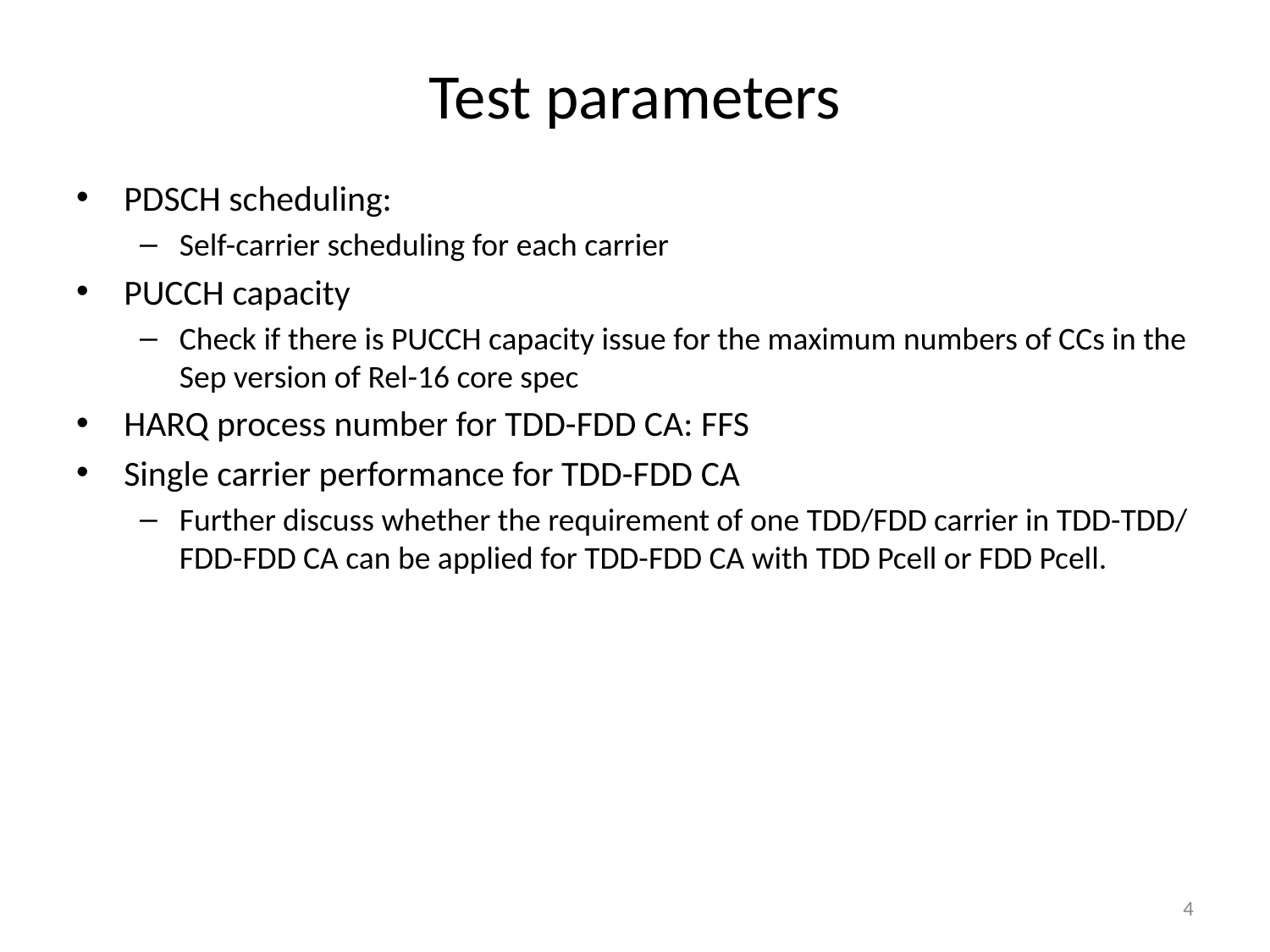

# Test parameters
PDSCH scheduling:
Self-carrier scheduling for each carrier
PUCCH capacity
Check if there is PUCCH capacity issue for the maximum numbers of CCs in the Sep version of Rel-16 core spec
HARQ process number for TDD-FDD CA: FFS
Single carrier performance for TDD-FDD CA
Further discuss whether the requirement of one TDD/FDD carrier in TDD-TDD/ FDD-FDD CA can be applied for TDD-FDD CA with TDD Pcell or FDD Pcell.
4